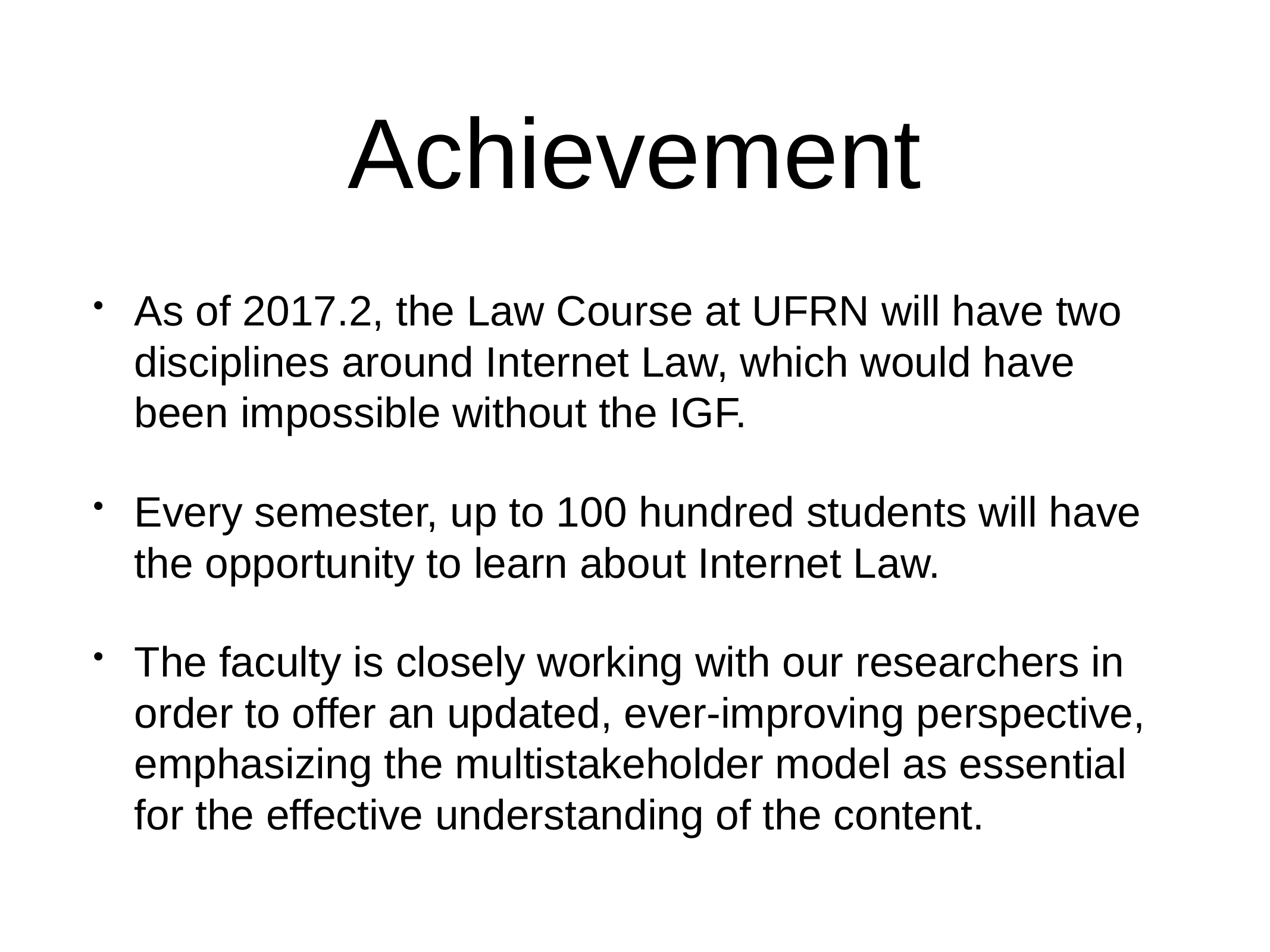

# Achievement
As of 2017.2, the Law Course at UFRN will have two disciplines around Internet Law, which would have been impossible without the IGF.
Every semester, up to 100 hundred students will have the opportunity to learn about Internet Law.
The faculty is closely working with our researchers in order to offer an updated, ever-improving perspective, emphasizing the multistakeholder model as essential for the effective understanding of the content.